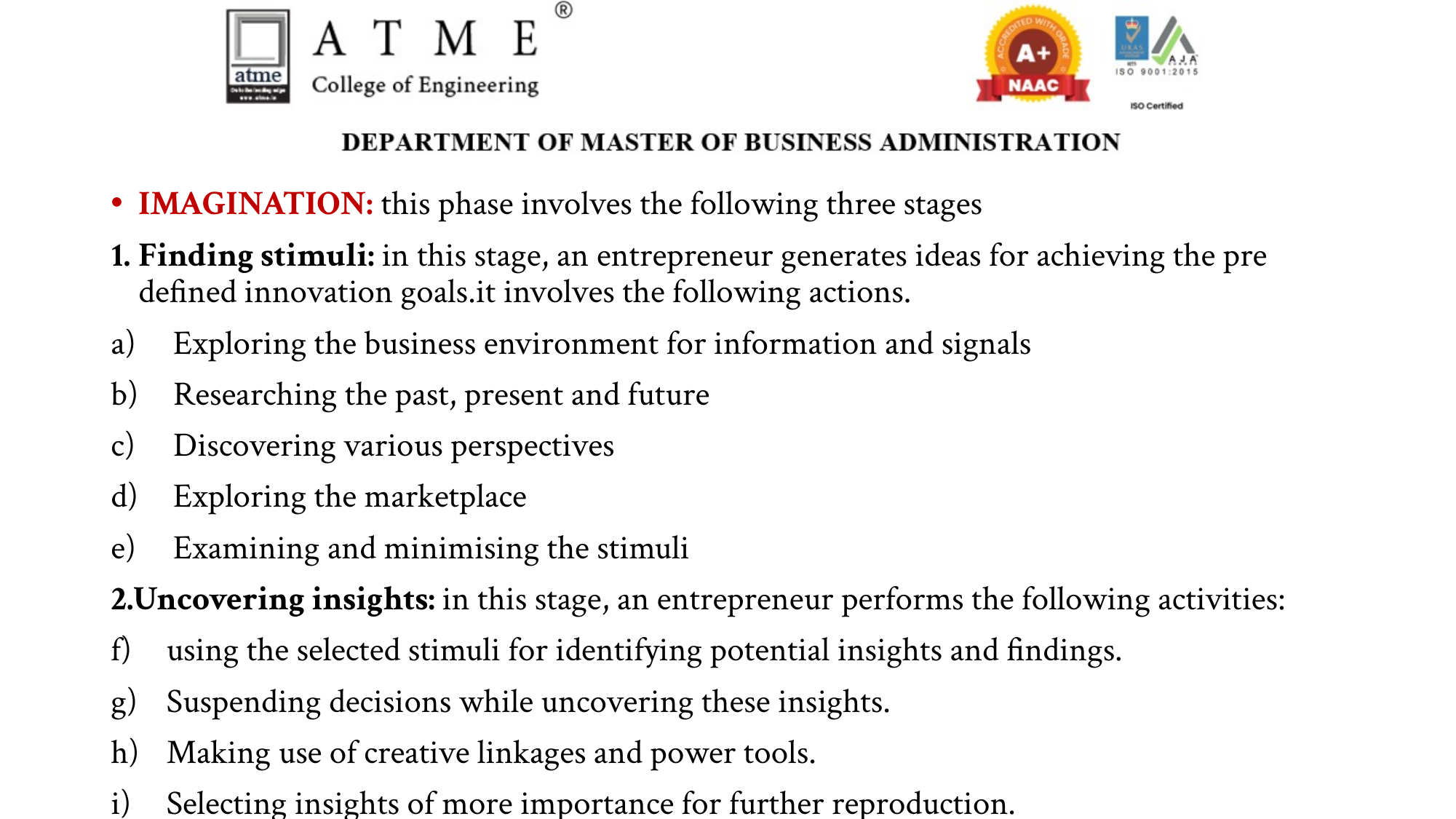

IMAGINATION: this phase involves the following three stages
Finding stimuli: in this stage, an entrepreneur generates ideas for achieving the pre defined innovation goals.it involves the following actions.
Exploring the business environment for information and signals
Researching the past, present and future
Discovering various perspectives
Exploring the marketplace
Examining and minimising the stimuli
2.Uncovering insights: in this stage, an entrepreneur performs the following activities:
using the selected stimuli for identifying potential insights and findings.
Suspending decisions while uncovering these insights.
Making use of creative linkages and power tools.
Selecting insights of more importance for further reproduction.